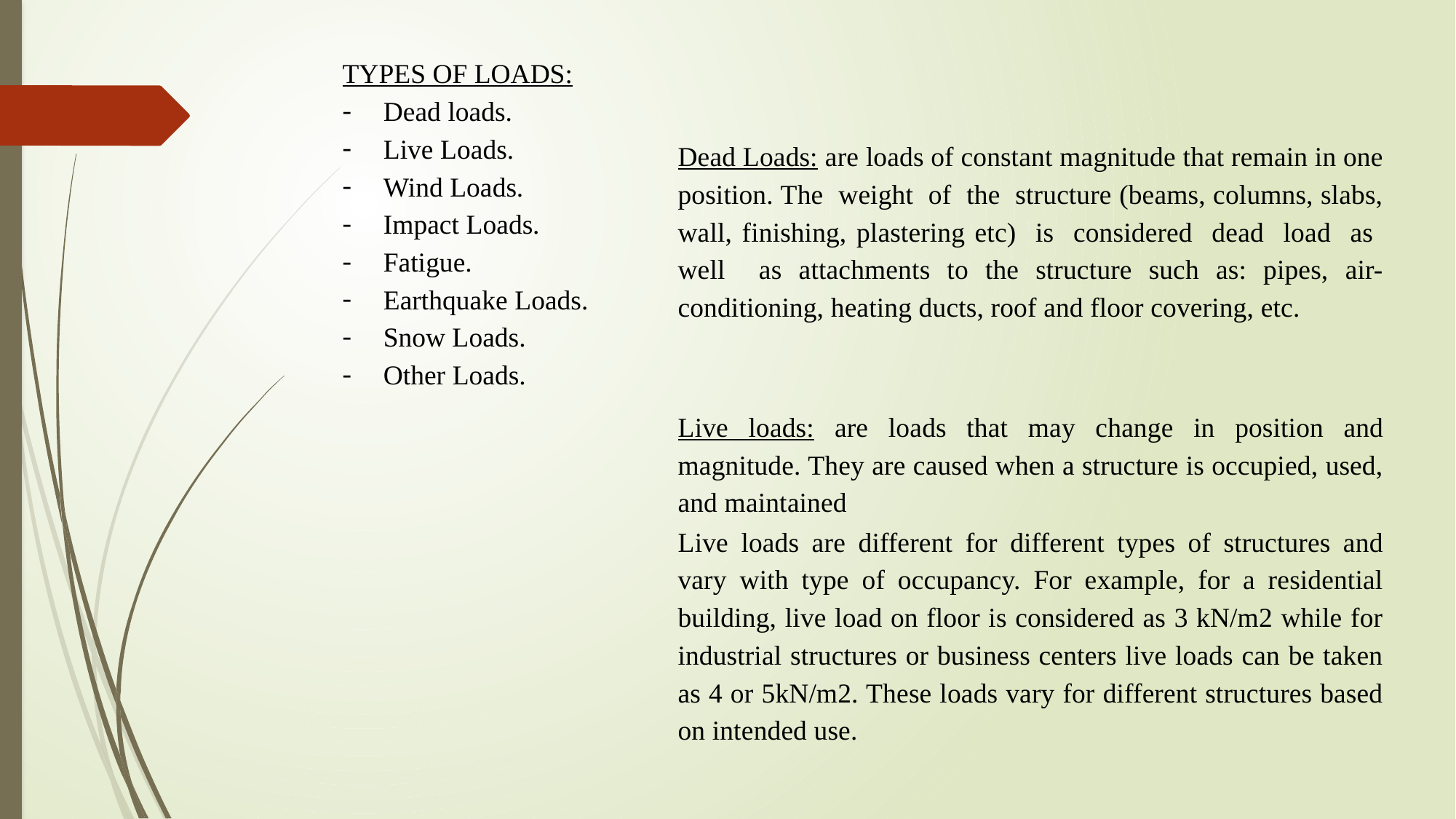

TYPES OF LOADS:
Dead loads.
Live Loads.
Wind Loads.
Impact Loads.
Fatigue.
Earthquake Loads.
Snow Loads.
Other Loads.
Dead Loads: are loads of constant magnitude that remain in one position. The  weight  of  the  structure (beams, columns, slabs, wall, finishing, plastering etc)  is  considered  dead  load  as  well  as attachments to the structure such as: pipes, air-conditioning, heating ducts, roof and floor covering, etc.
Live loads: are loads that may change in position and magnitude. They are caused when a structure is occupied, used, and maintained
Live loads are different for different types of structures and vary with type of occupancy. For example, for a residential building, live load on floor is considered as 3 kN/m2 while for industrial structures or business centers live loads can be taken as 4 or 5kN/m2. These loads vary for different structures based on intended use.